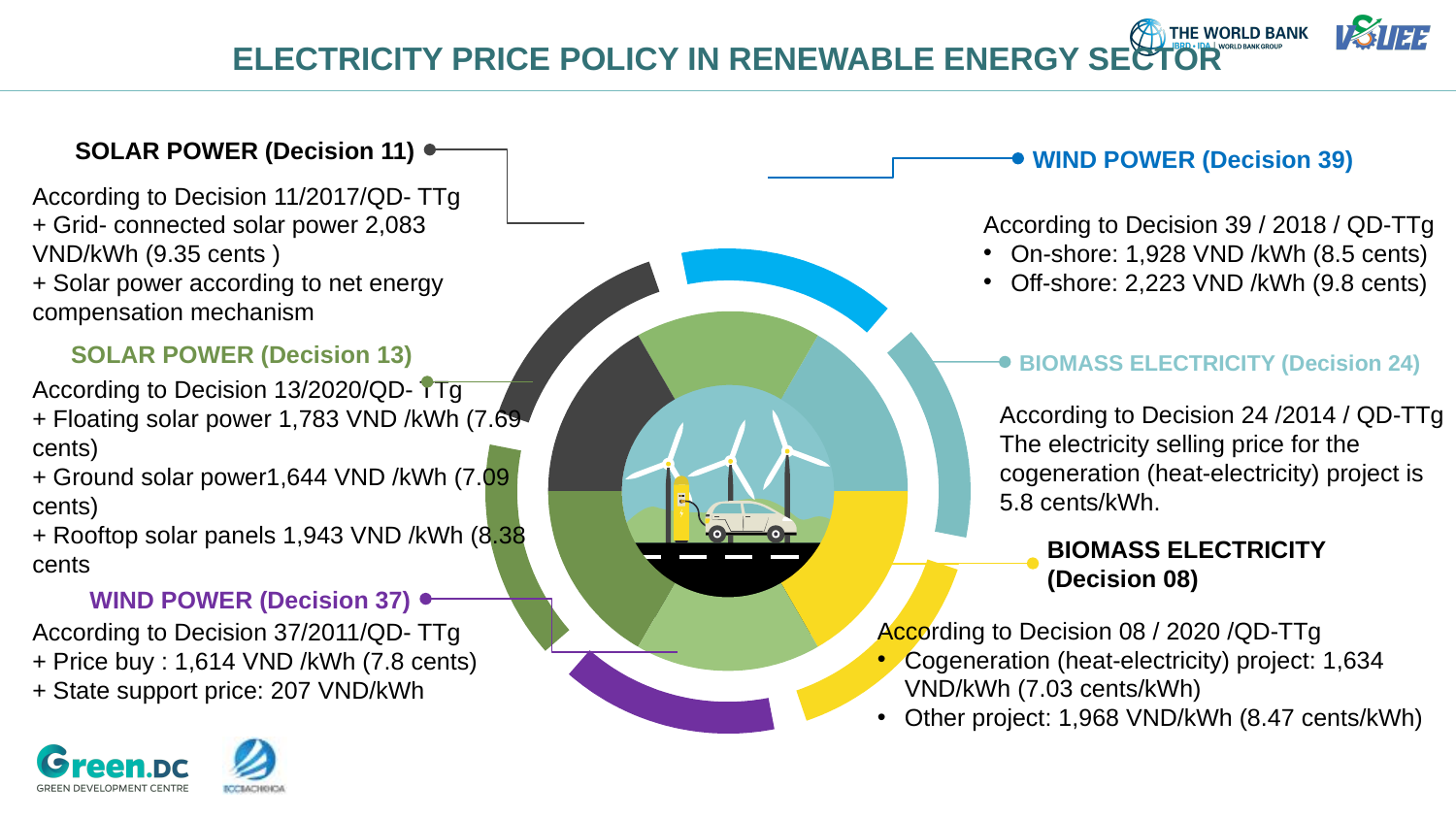

# ELECTRICITY PRICE POLICY IN RENEWABLE ENERGY SECTOR
SOLAR POWER (Decision 11)
According to Decision 11/2017/QD- TTg
+ Grid- connected solar power 2,083 VND/kWh (9.35 cents )
+ Solar power according to net energy compensation mechanism
WIND POWER (Decision 39)
According to Decision 39 / 2018 / QD-TTg
On-shore: 1,928 VND /kWh (8.5 cents)
Off-shore: 2,223 VND /kWh (9.8 cents)

SOLAR POWER (Decision 13)
According to Decision 13/2020/QD- TTg
+ Floating solar power 1,783 VND /kWh (7.69 cents)
+ Ground solar power1,644 VND /kWh (7.09 cents)
+ Rooftop solar panels 1,943 VND /kWh (8.38 cents
BIOMASS ELECTRICITY (Decision 24)
According to Decision 24 /2014 / QD-TTg
The electricity selling price for the cogeneration (heat-electricity) project is 5.8 cents/kWh.
BIOMASS ELECTRICITY (Decision 08)
According to Decision 08 / 2020 /QD-TTg
Cogeneration (heat-electricity) project: 1,634 VND/kWh (7.03 cents/kWh)
Other project: 1,968 VND/kWh (8.47 cents/kWh)

WIND POWER (Decision 37)
According to Decision 37/2011/QD- TTg
+ Price buy : 1,614 VND /kWh (7.8 cents)
+ State support price: 207 VND/kWh